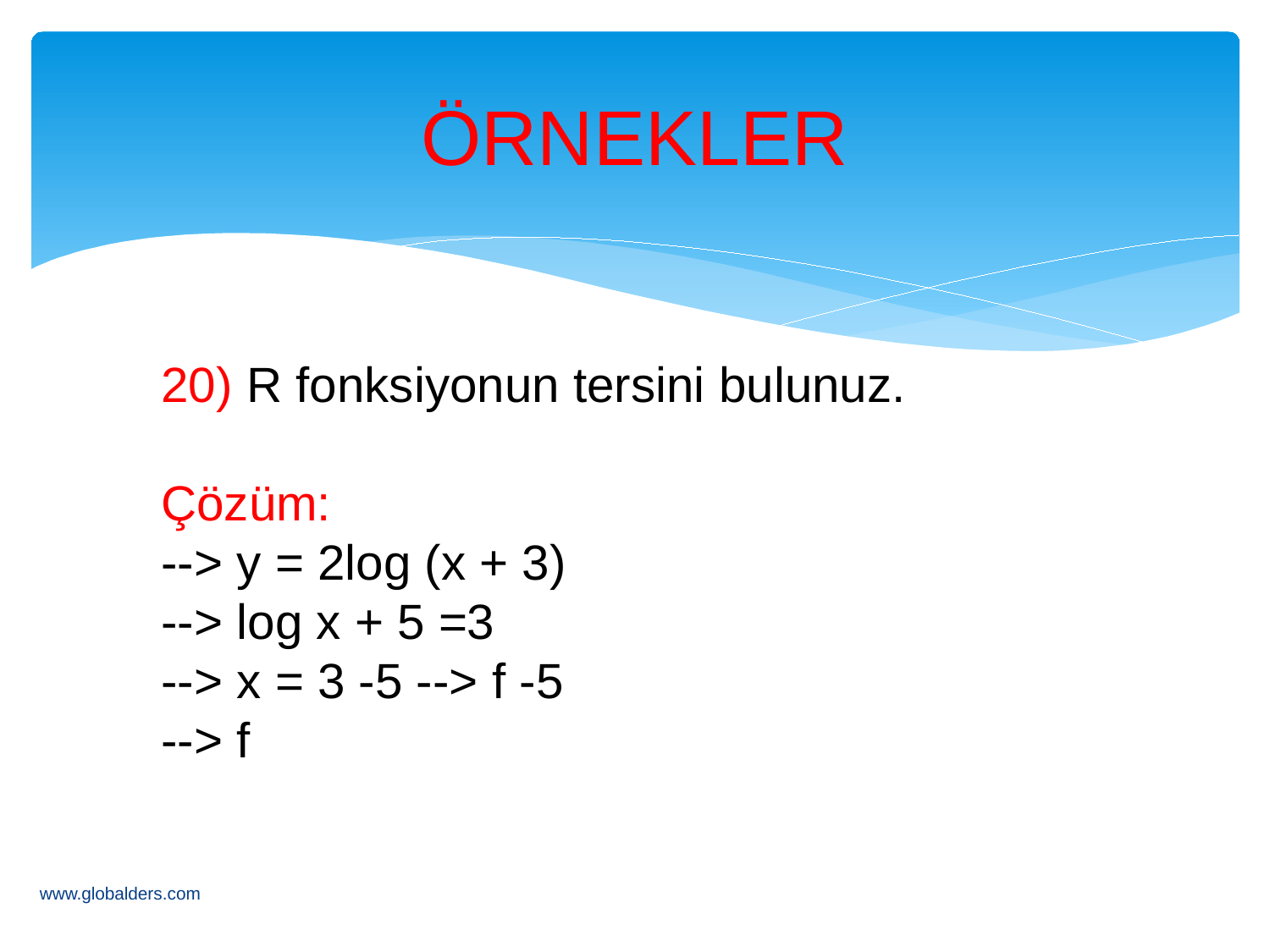

# ÖRNEKLER
20) R fonksiyonun tersini bulunuz.
Çözüm:
--> y = 2log (x + 3)
--> log x + 5 =3
--> x = 3 -5 --> f -5
--> f
www.globalders.com